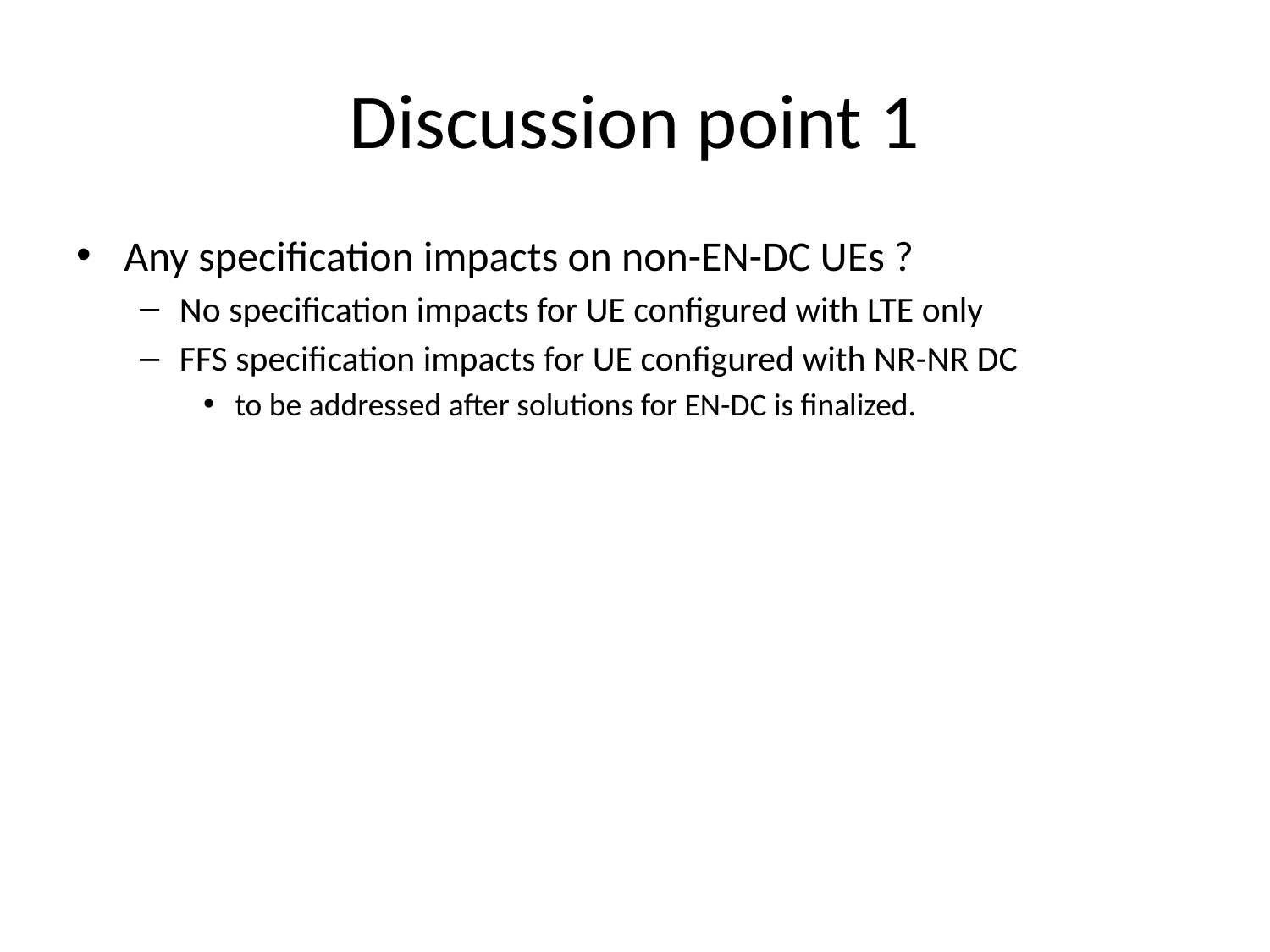

# Discussion point 1
Any specification impacts on non-EN-DC UEs ?
No specification impacts for UE configured with LTE only
FFS specification impacts for UE configured with NR-NR DC
to be addressed after solutions for EN-DC is finalized.